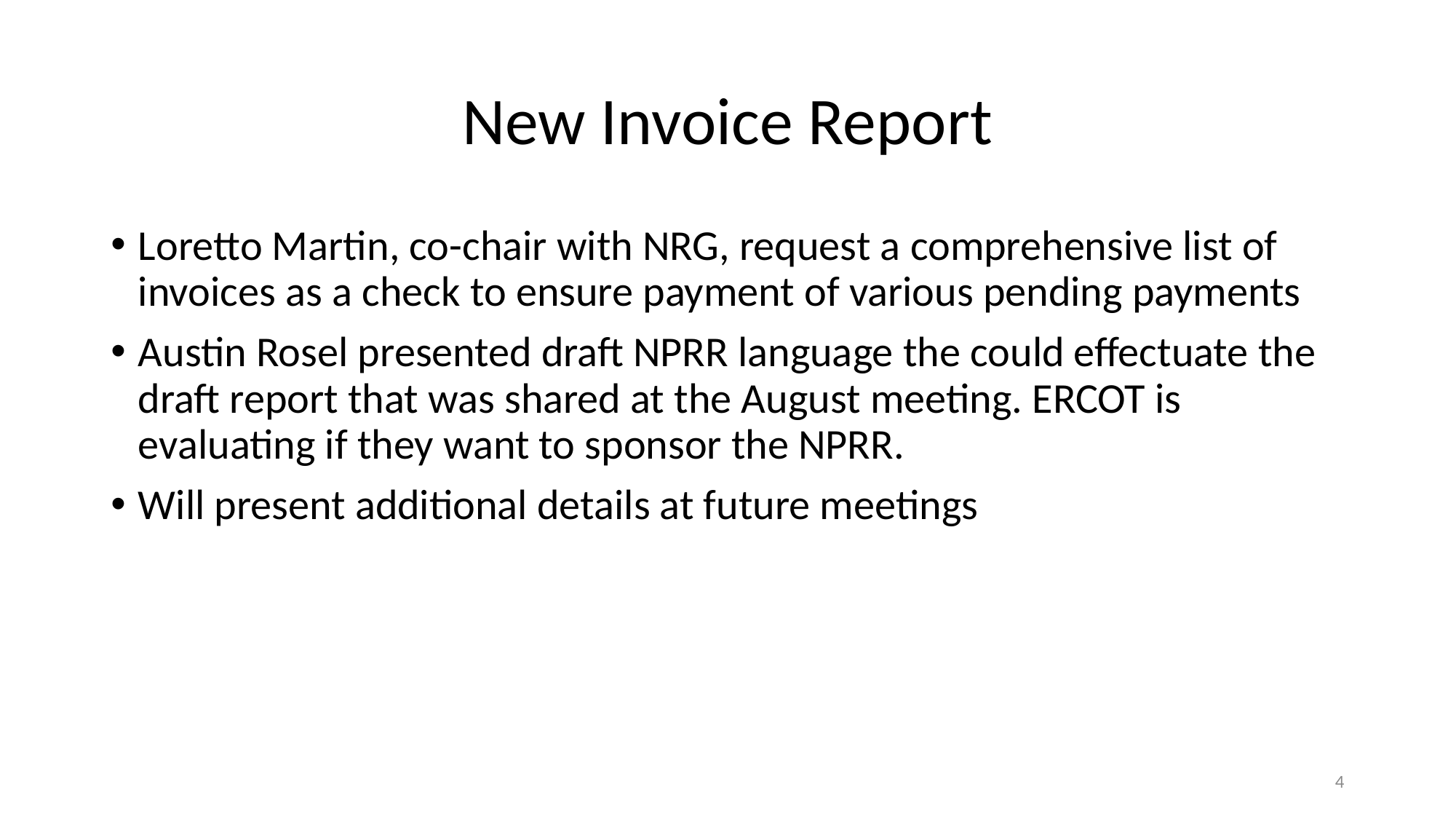

# New Invoice Report
Loretto Martin, co-chair with NRG, request a comprehensive list of invoices as a check to ensure payment of various pending payments
Austin Rosel presented draft NPRR language the could effectuate the draft report that was shared at the August meeting. ERCOT is evaluating if they want to sponsor the NPRR.
Will present additional details at future meetings

4